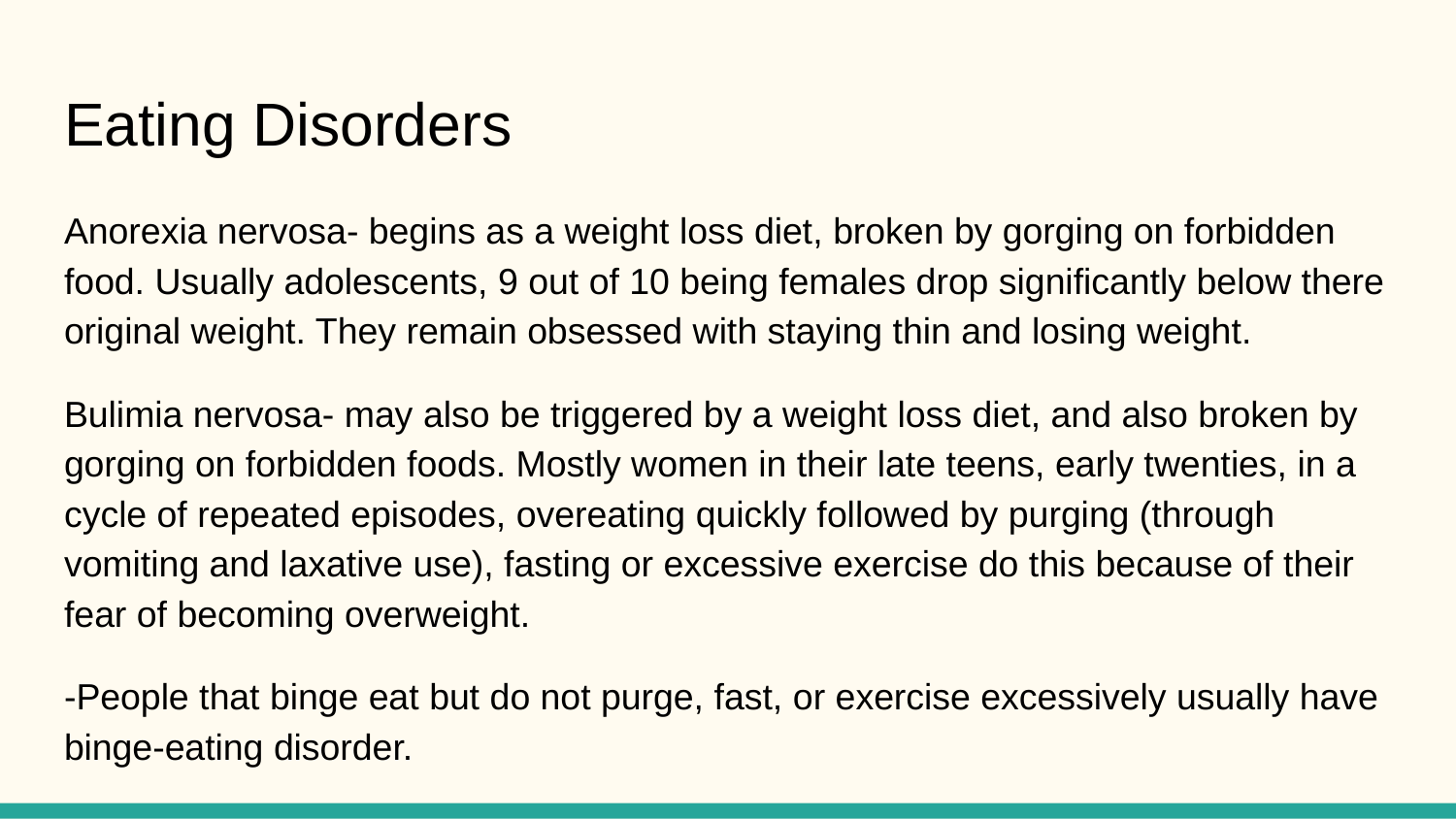

# Eating Disorders
Anorexia nervosa- begins as a weight loss diet, broken by gorging on forbidden food. Usually adolescents, 9 out of 10 being females drop significantly below there original weight. They remain obsessed with staying thin and losing weight.
Bulimia nervosa- may also be triggered by a weight loss diet, and also broken by gorging on forbidden foods. Mostly women in their late teens, early twenties, in a cycle of repeated episodes, overeating quickly followed by purging (through vomiting and laxative use), fasting or excessive exercise do this because of their fear of becoming overweight.
-People that binge eat but do not purge, fast, or exercise excessively usually have binge-eating disorder.